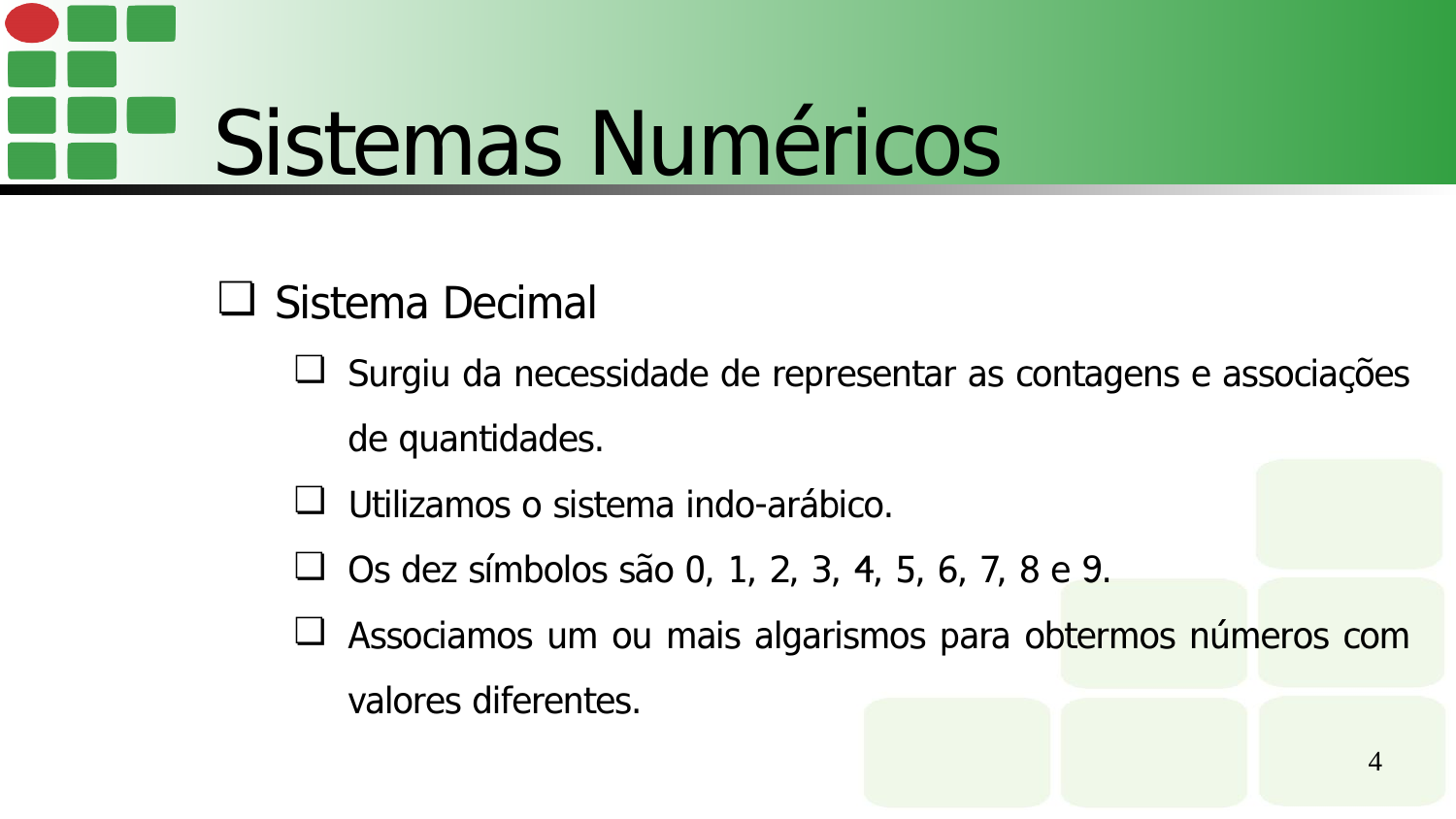

Sistemas Numéricos
Sistema Decimal
Surgiu da necessidade de representar as contagens e associações de quantidades.
Utilizamos o sistema indo-arábico.
Os dez símbolos são 0, 1, 2, 3, 4, 5, 6, 7, 8 e 9.
Associamos um ou mais algarismos para obtermos números com valores diferentes.
4